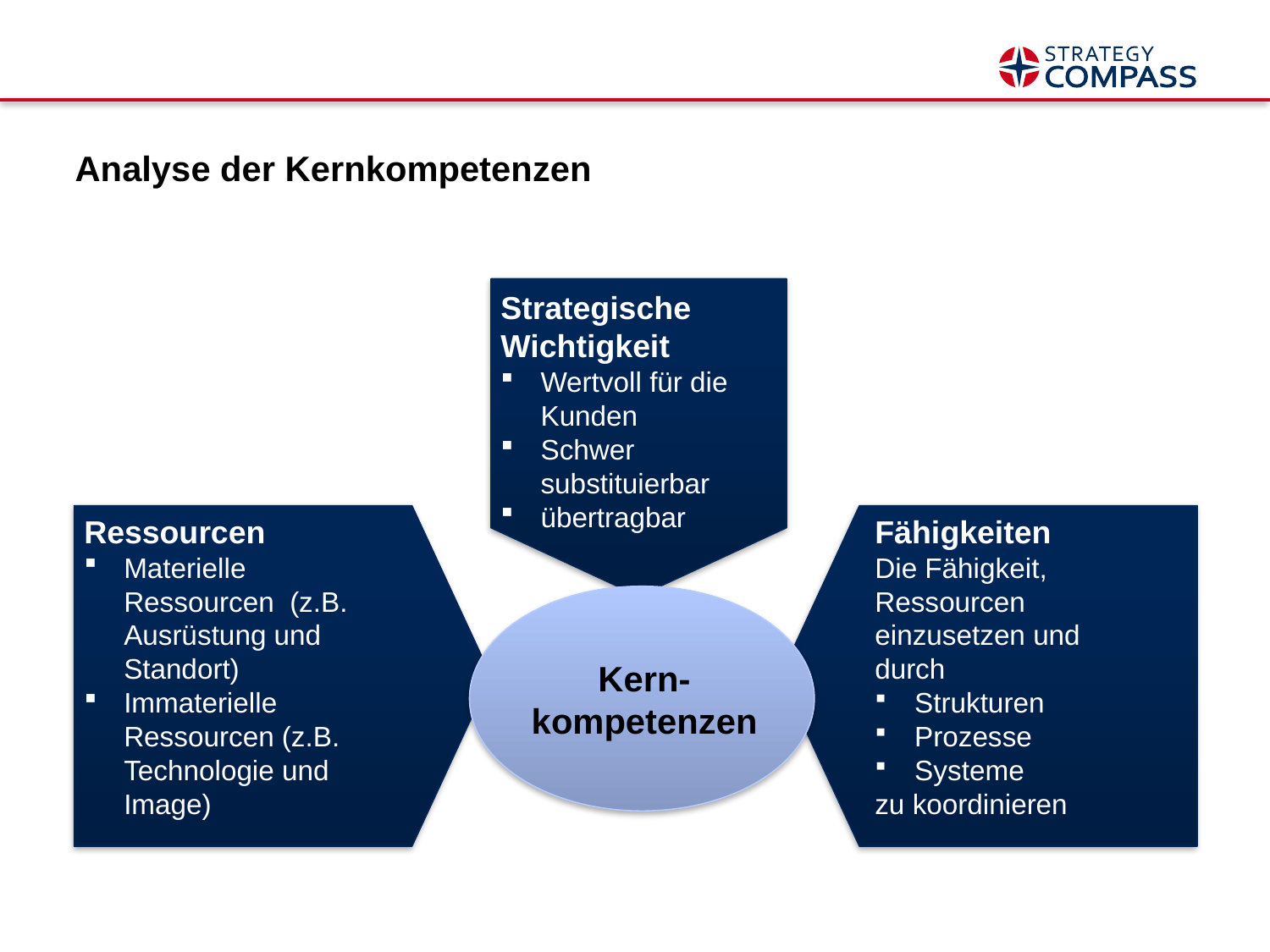

# Analyse der Kernkompetenzen
Strategische Wichtigkeit
Wertvoll für die Kunden
Schwer substituierbar
übertragbar

Ressourcen
Materielle Ressourcen  (z.B. Ausrüstung und Standort)
Immaterielle Ressourcen (z.B. Technologie und Image)

Fähigkeiten
Die Fähigkeit, Ressourcen einzusetzen und durch
Strukturen
Prozesse
Systeme
zu koordinieren

Kern-
kompetenzen